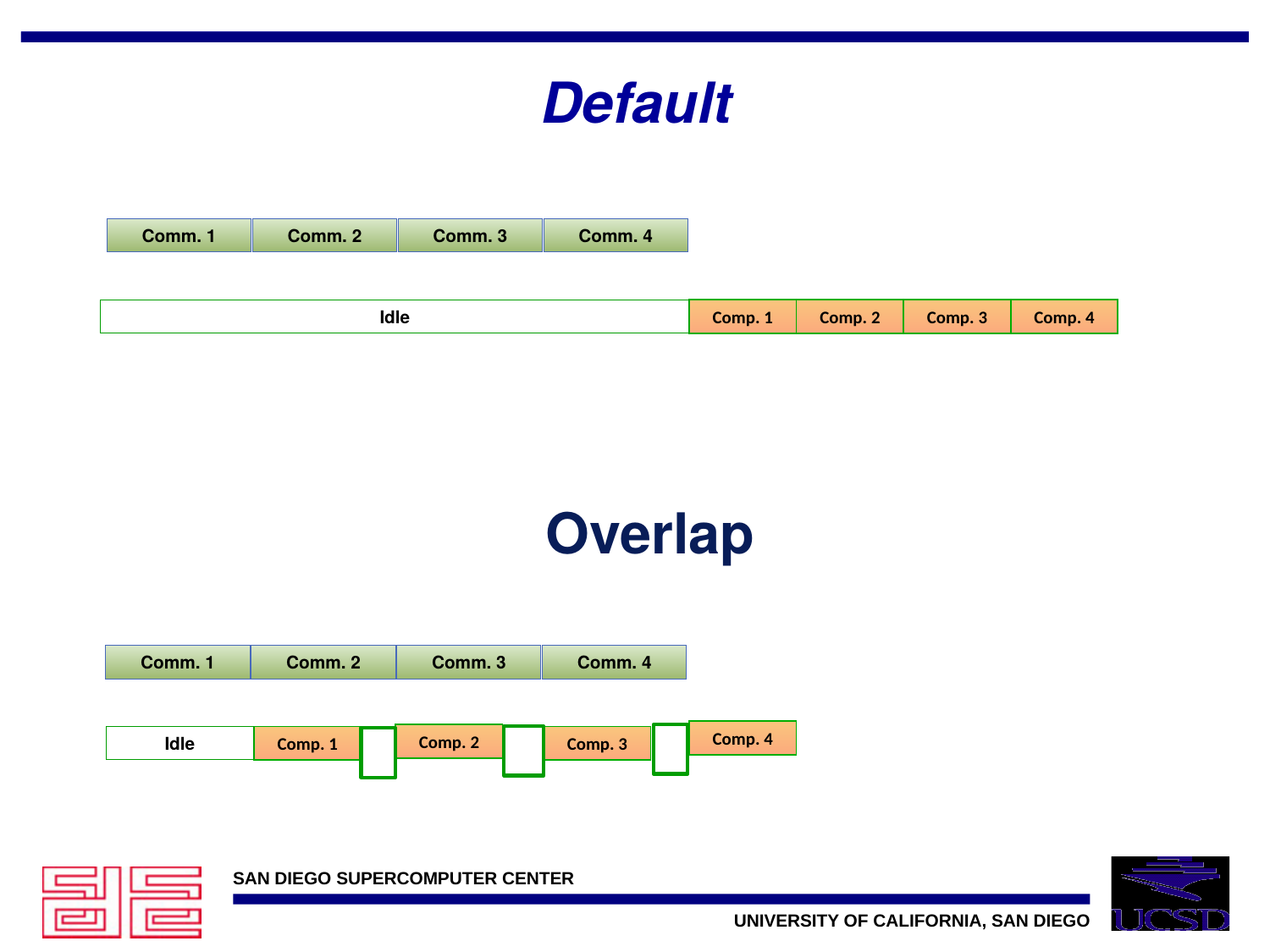

# Default
Comm. 1
Comm. 2
Comm. 3
Comm. 4
Idle
Comp. 1
Comp. 2
Comp. 3
Comp. 4
Overlap
Comm. 1
Comm. 2
Comm. 3
Comm. 4
Comp. 4
Comp. 2

Idle
Comp. 1

Comp. 3